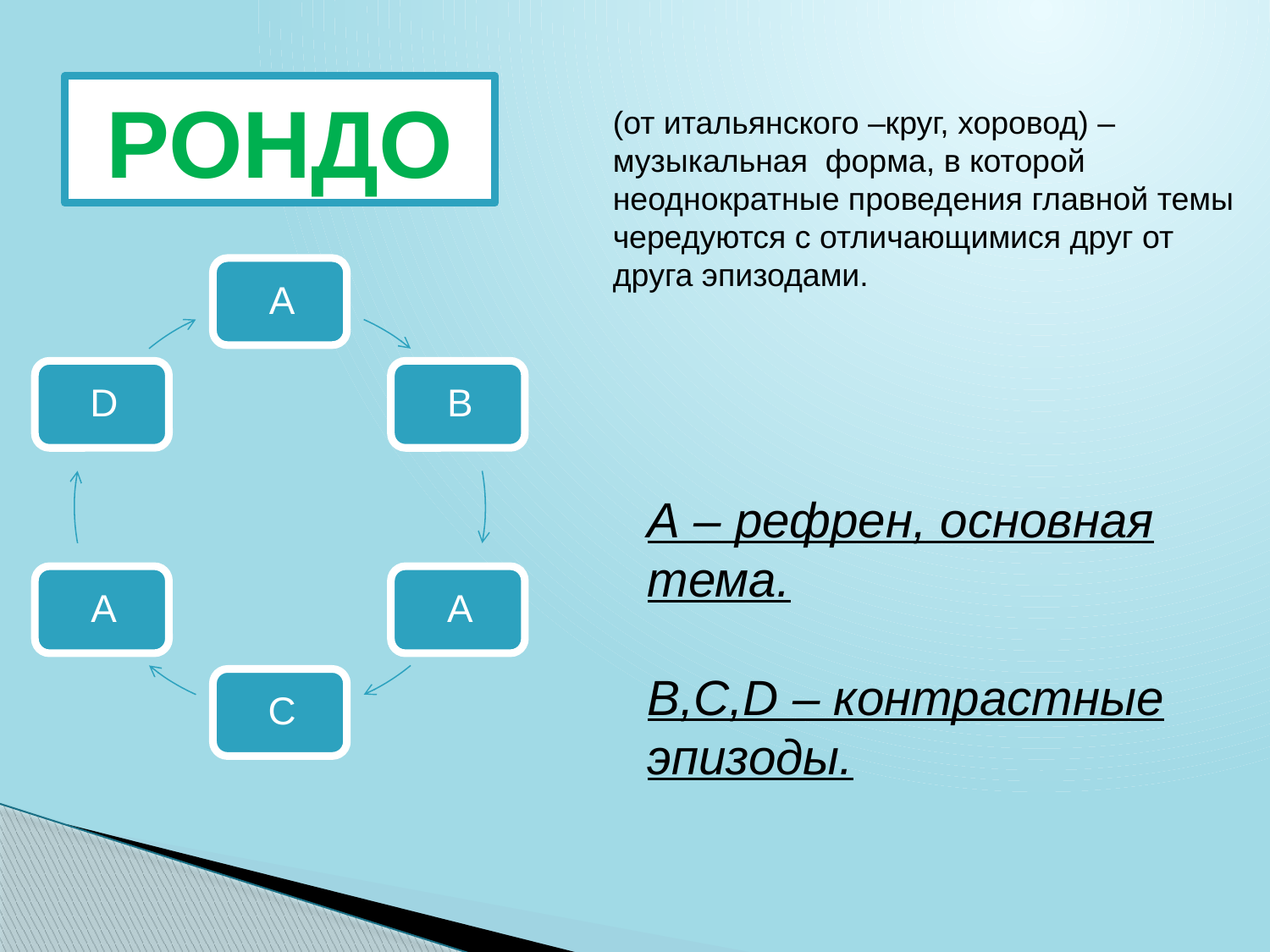

РОНДО
(от итальянского –круг, хоровод) –
музыкальная  форма, в которой
неоднократные проведения главной темы
чередуются с отличающимися друг от
друга эпизодами.
А
В
А
С
А
D

А – рефрен, основная тема.

B,C,D – контрастные эпизоды.